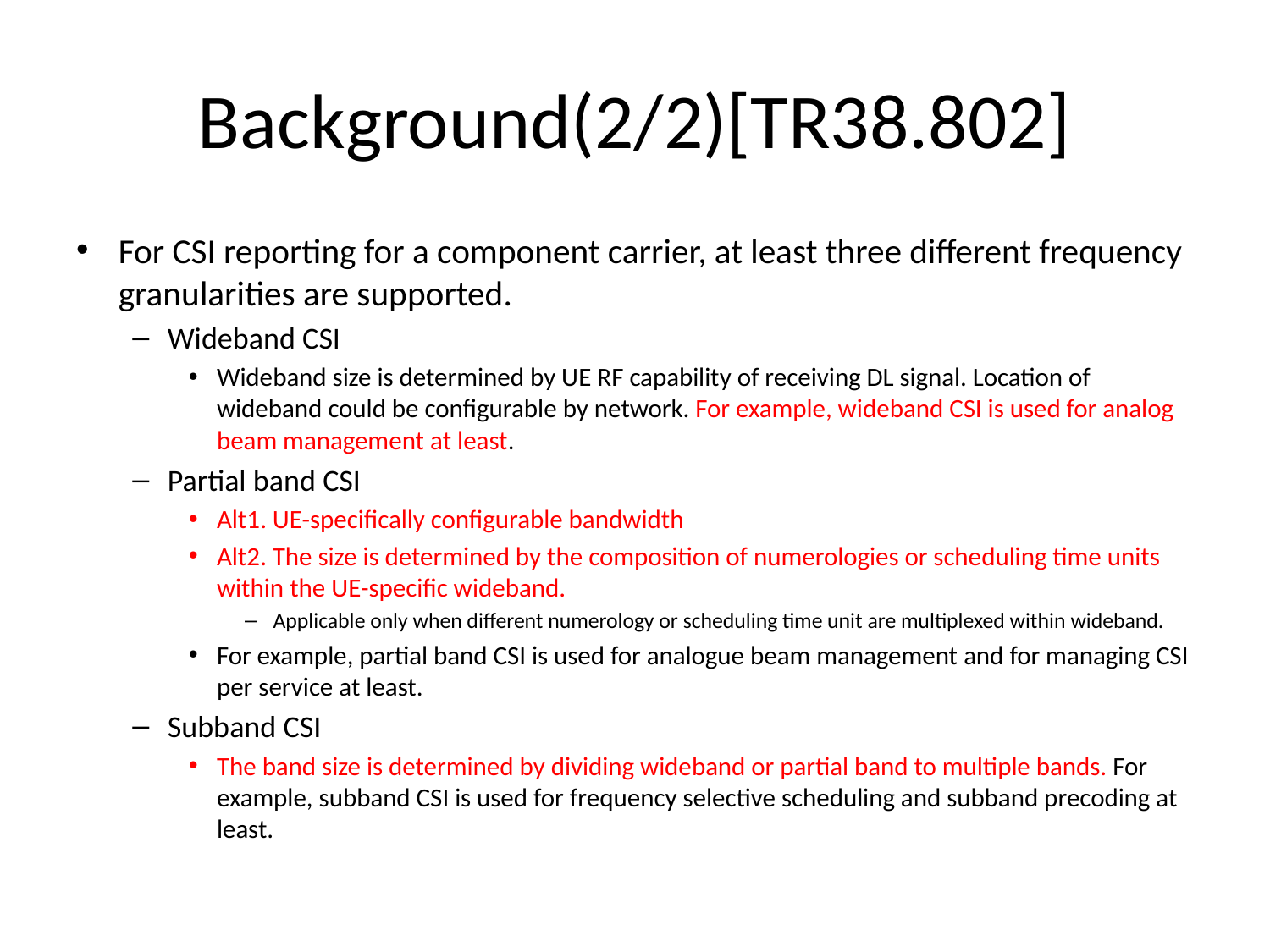

# Background(2/2)[TR38.802]
For CSI reporting for a component carrier, at least three different frequency granularities are supported.
Wideband CSI
Wideband size is determined by UE RF capability of receiving DL signal. Location of wideband could be configurable by network. For example, wideband CSI is used for analog beam management at least.
Partial band CSI
Alt1. UE-specifically configurable bandwidth
Alt2. The size is determined by the composition of numerologies or scheduling time units within the UE-specific wideband.
Applicable only when different numerology or scheduling time unit are multiplexed within wideband.
For example, partial band CSI is used for analogue beam management and for managing CSI per service at least.
Subband CSI
The band size is determined by dividing wideband or partial band to multiple bands. For example, subband CSI is used for frequency selective scheduling and subband precoding at least.